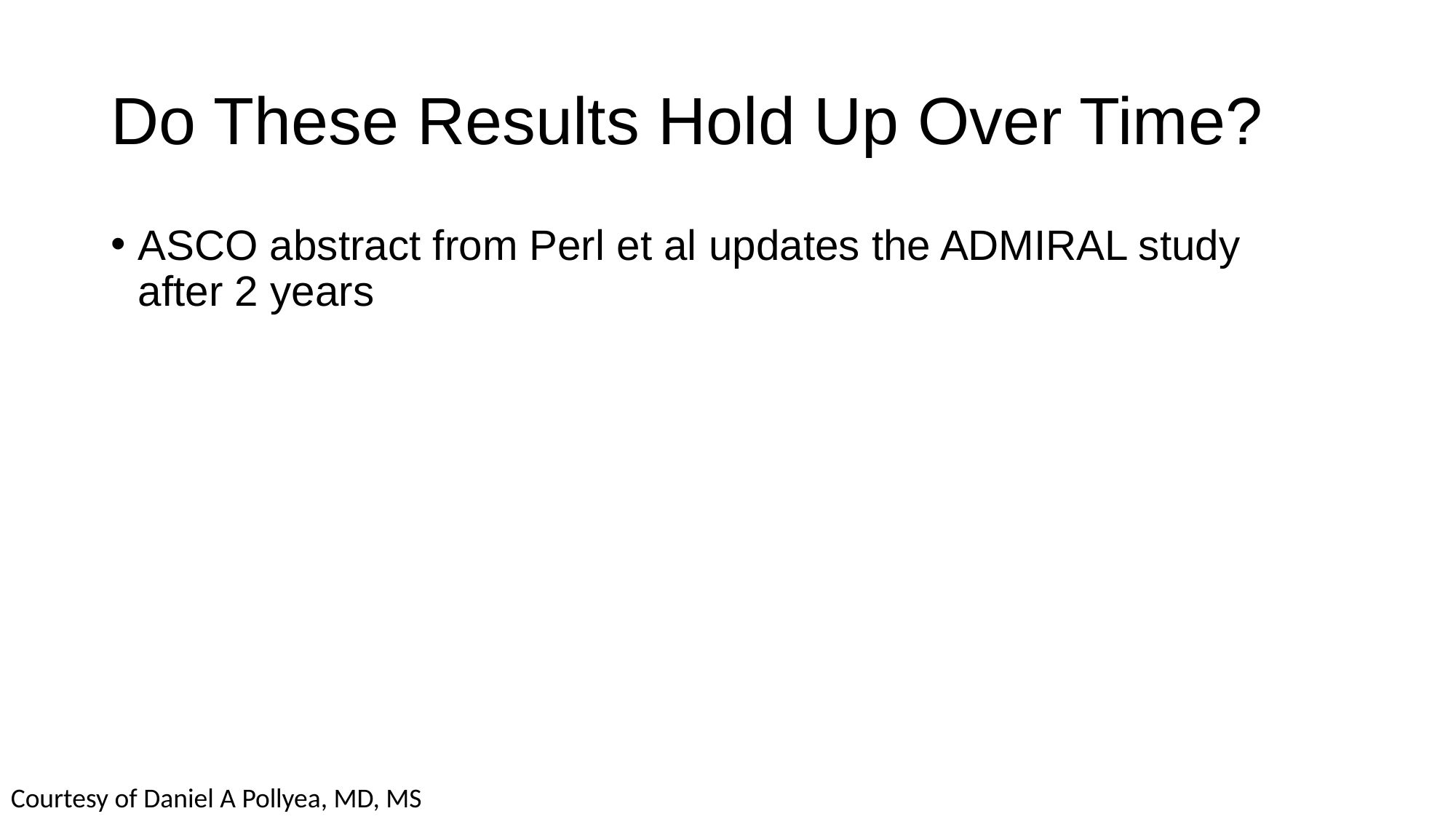

# Do These Results Hold Up Over Time?
ASCO abstract from Perl et al updates the ADMIRAL study after 2 years
Courtesy of Daniel A Pollyea, MD, MS